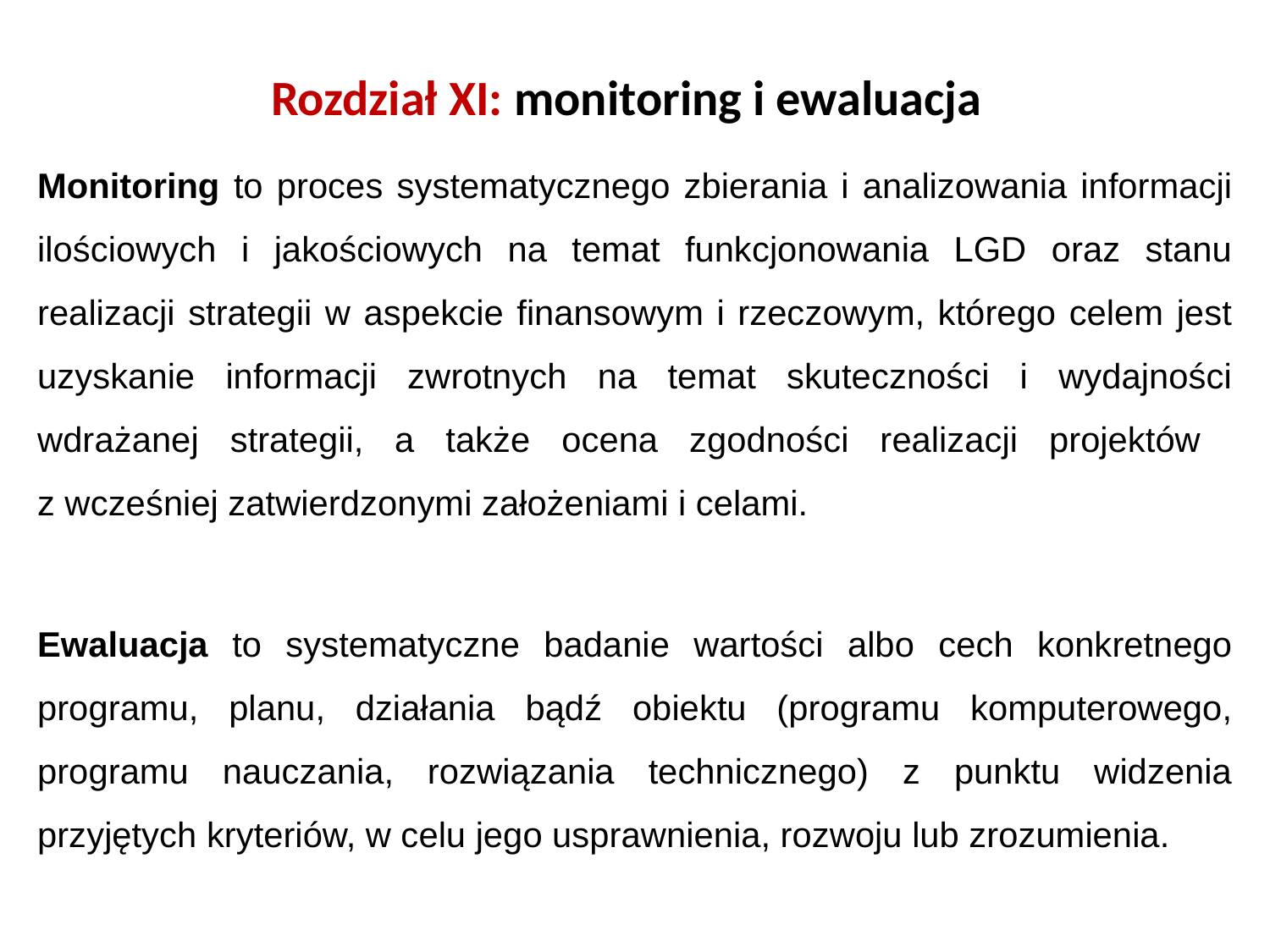

# Rozdział XI: monitoring i ewaluacja
Monitoring to proces systematycznego zbierania i analizowania informacji ilościowych i jakościowych na temat funkcjonowania LGD oraz stanu realizacji strategii w aspekcie finansowym i rzeczowym, którego celem jest uzyskanie informacji zwrotnych na temat skuteczności i wydajności wdrażanej strategii, a także ocena zgodności realizacji projektów
z wcześniej zatwierdzonymi założeniami i celami.

Ewaluacja to systematyczne badanie wartości albo cech konkretnego programu, planu, działania bądź obiektu (programu komputerowego, programu nauczania, rozwiązania technicznego) z punktu widzenia przyjętych kryteriów, w celu jego usprawnienia, rozwoju lub zrozumienia.